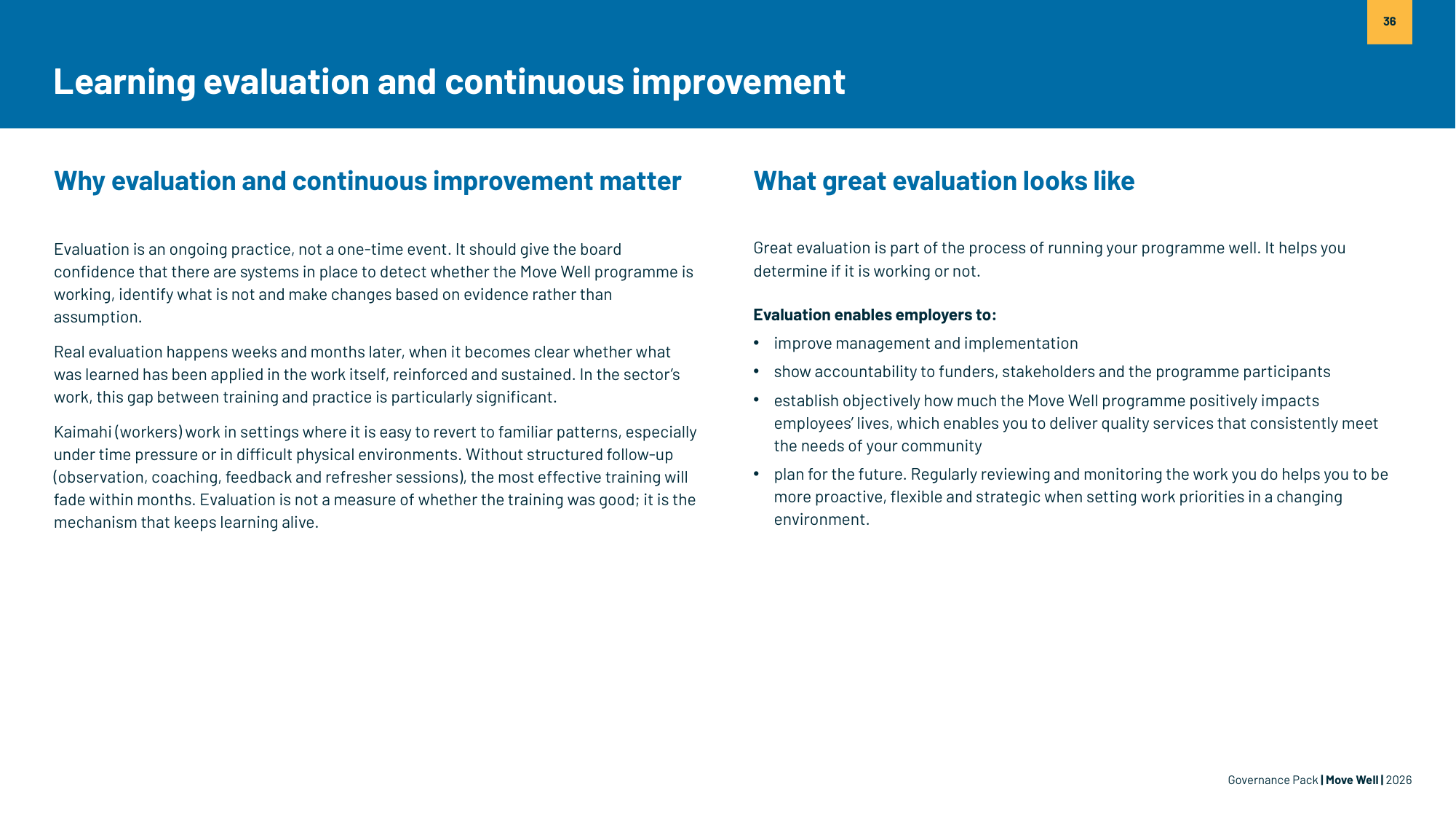

36
Learning evaluation and continuous improvement
Why evaluation and continuous improvement matter
What great evaluation looks like
Great evaluation is part of the process of running your programme well. It helps you determine if it is working or not.
Evaluation enables employers to:
improve management and implementation
show accountability to funders, stakeholders and the programme participants
establish objectively how much the Move Well programme positively impacts employees’ lives, which enables you to deliver quality services that consistently meet the needs of your community
plan for the future. Regularly reviewing and monitoring the work you do helps you to be more proactive, flexible and strategic when setting work priorities in a changing environment.

Evaluation is an ongoing practice, not a one-time event. It should give the board confidence that there are systems in place to detect whether the Move Well programme is working, identify what is not and make changes based on evidence rather than assumption.
Real evaluation happens weeks and months later, when it becomes clear whether what was learned has been applied in the work itself, reinforced and sustained. In the sector’s work, this gap between training and practice is particularly significant.
Kaimahi (workers) work in settings where it is easy to revert to familiar patterns, especially under time pressure or in difficult physical environments. Without structured follow-up (observation, coaching, feedback and refresher sessions), the most effective training will fade within months. Evaluation is not a measure of whether the training was good; it is the mechanism that keeps learning alive.